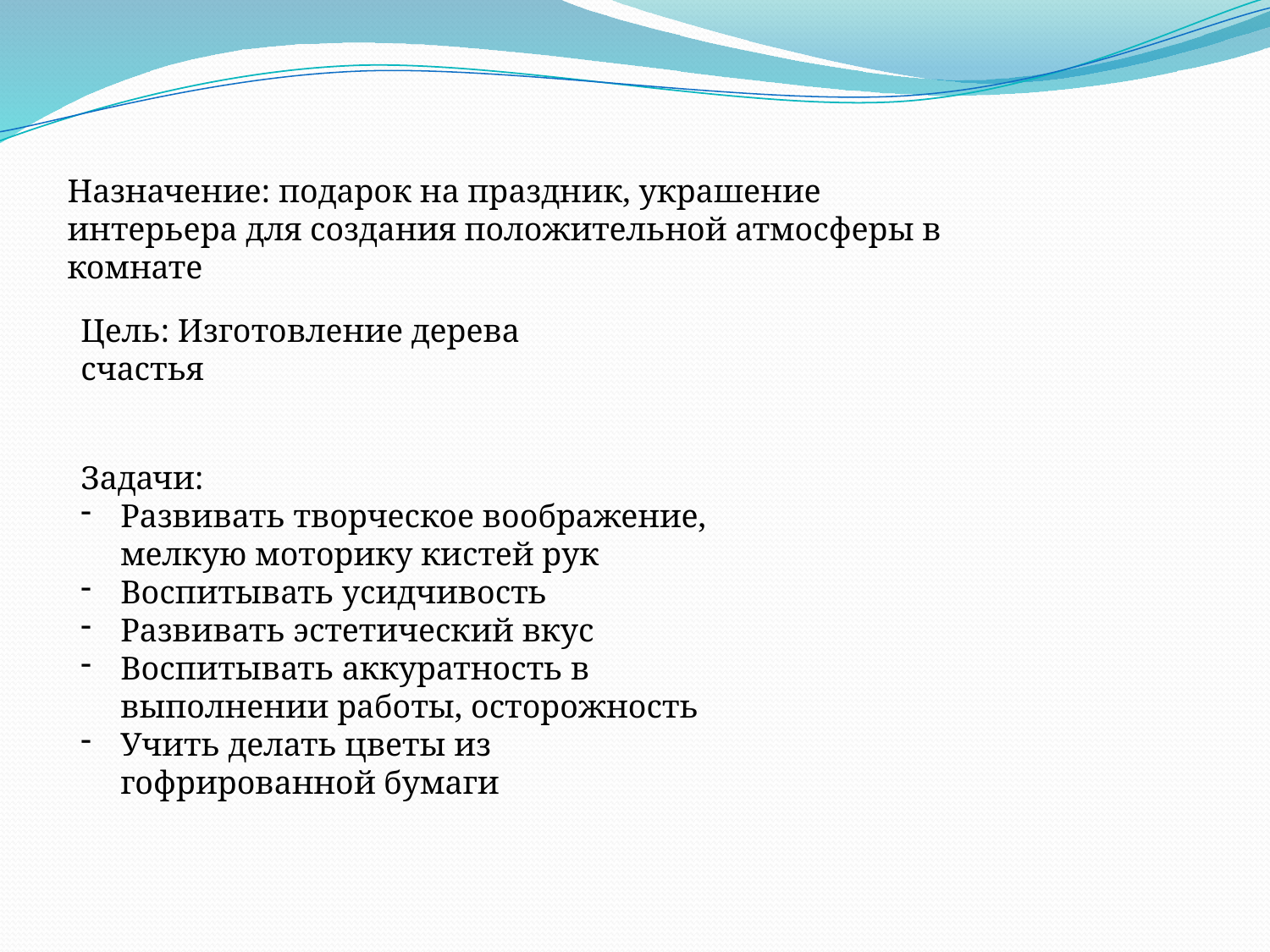

Назначение: подарок на праздник, украшение интерьера для создания положительной атмосферы в комнате
Цель: Изготовление дерева счастья
Задачи:
Развивать творческое воображение, мелкую моторику кистей рук
Воспитывать усидчивость
Развивать эстетический вкус
Воспитывать аккуратность в выполнении работы, осторожность
Учить делать цветы из гофрированной бумаги